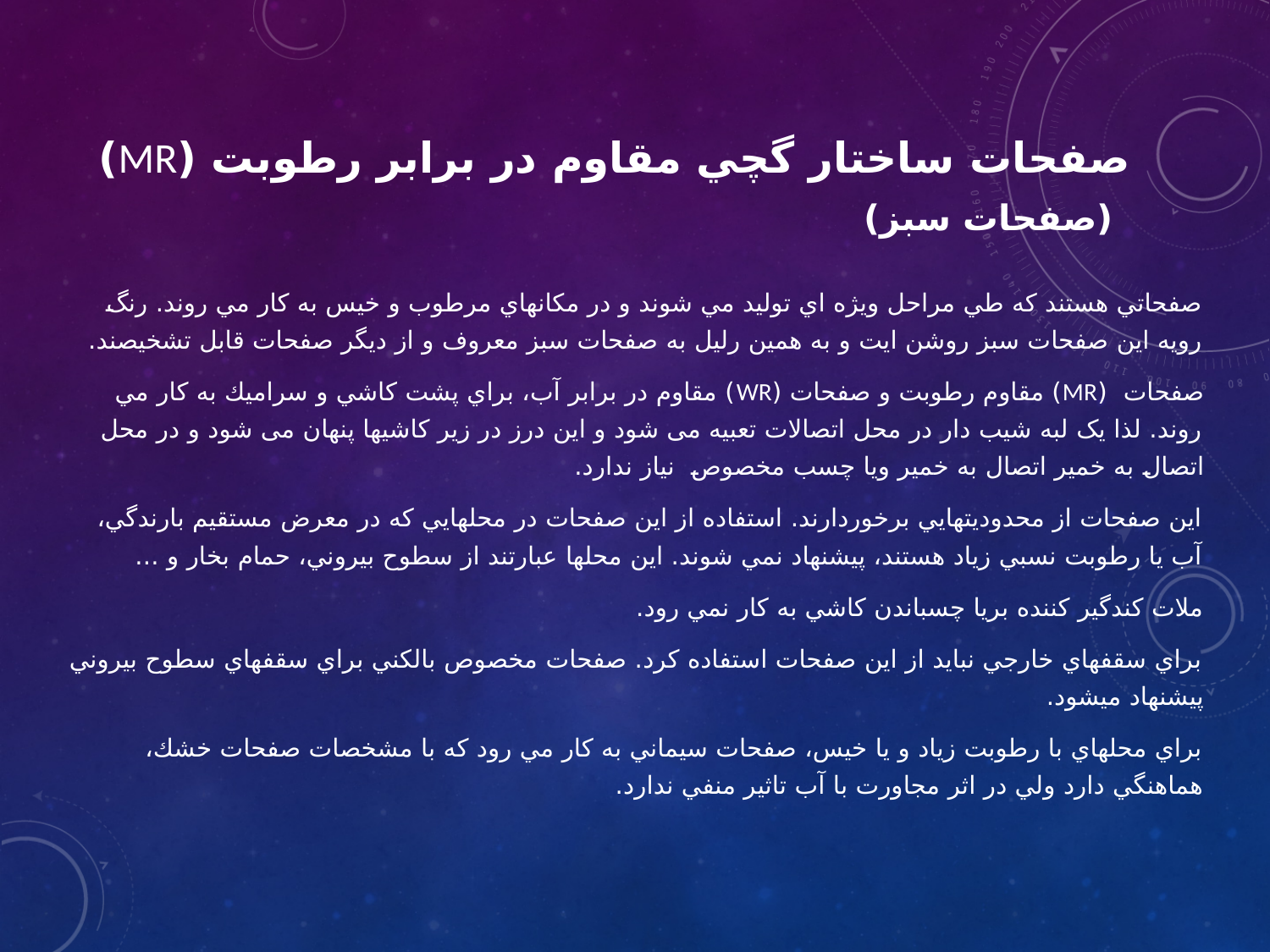

# صفحات ساختار گچي مقاوم در برابر رطوبت (MR) (صفحات سبز)
صفحاتي هستند كه طي مراحل ويژه اي توليد مي شوند و در مكانهاي مرطوب و خيس به كار مي روند. رنگ رويه اين صفحات سبز روشن ايت و به همين رليل به صفحات سبز معروف و از ديگر صفحات قابل تشخيصند.
صفحات  (MR) مقاوم رطوبت و صفحات (WR) مقاوم در برابر آب، براي پشت كاشي و سراميك به كار مي روند. لذا يک لبه شیب دار در محل اتصالات تعبیه می شود و این درز در زیر کاشیها پنهان می شود و در محل اتصال به خمیر اتصال به خمیر ویا چسب مخصوص  نیاز ندارد.
اين صفحات از محدوديتهايي برخوردارند. استفاده از اين صفحات در محلهايي كه در معرض مستقيم بارندگي، آب يا رطوبت نسبي زياد هستند، پيشنهاد نمي شوند. اين محلها عبارتند از سطوح بيروني، حمام بخار و ...
ملات كندگير كننده بريا چسباندن كاشي به كار نمي رود.
براي سقفهاي خارجي نبايد از اين صفحات استفاده كرد. صفحات مخصوص بالكني براي سقفهاي سطوح بيروني پيشنهاد ميشود.
براي محلهاي با رطوبت زياد و يا خيس، صفحات سيماني به كار مي رود كه با مشخصات صفحات خشك، هماهنگي دارد ولي در اثر مجاورت با آب تاثير منفي ندارد.